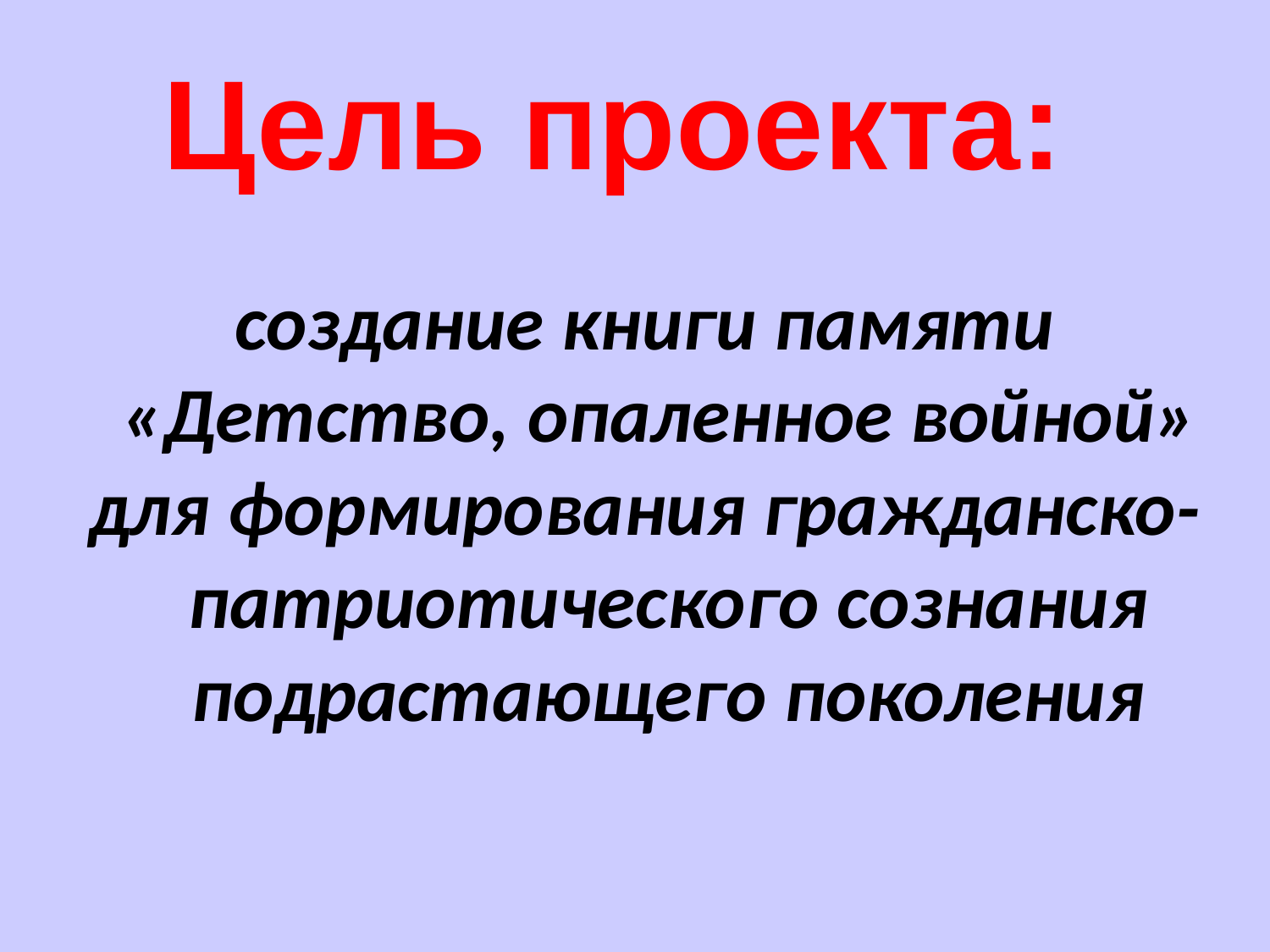

# Цель проекта:
создание книги памяти «Детство, опаленное войной»
для формирования гражданско-патриотического сознания подрастающего поколения